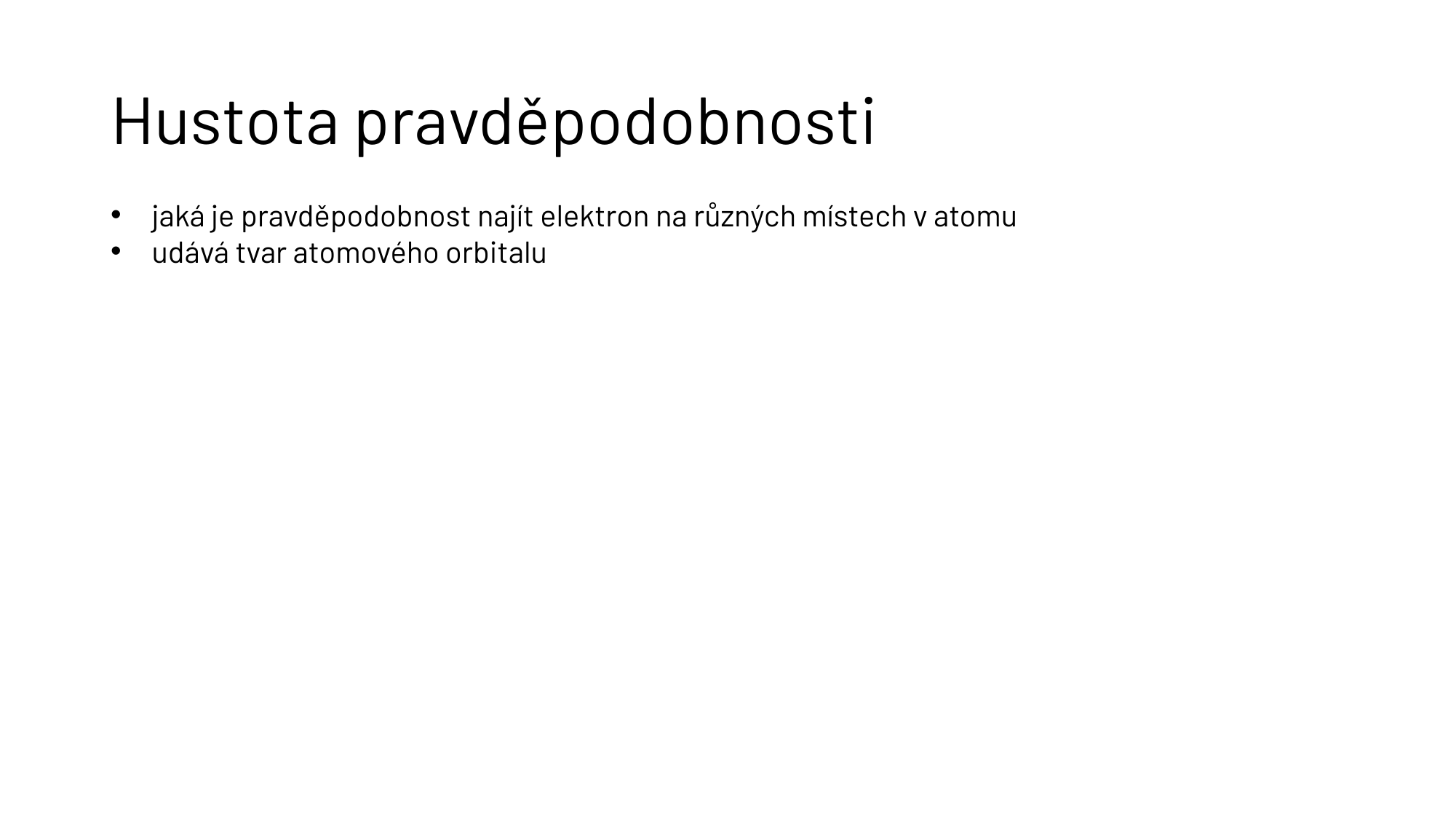

# Hustota pravděpodobnosti
jaká je pravděpodobnost najít elektron na různých místech v atomu
udává tvar atomového orbitalu